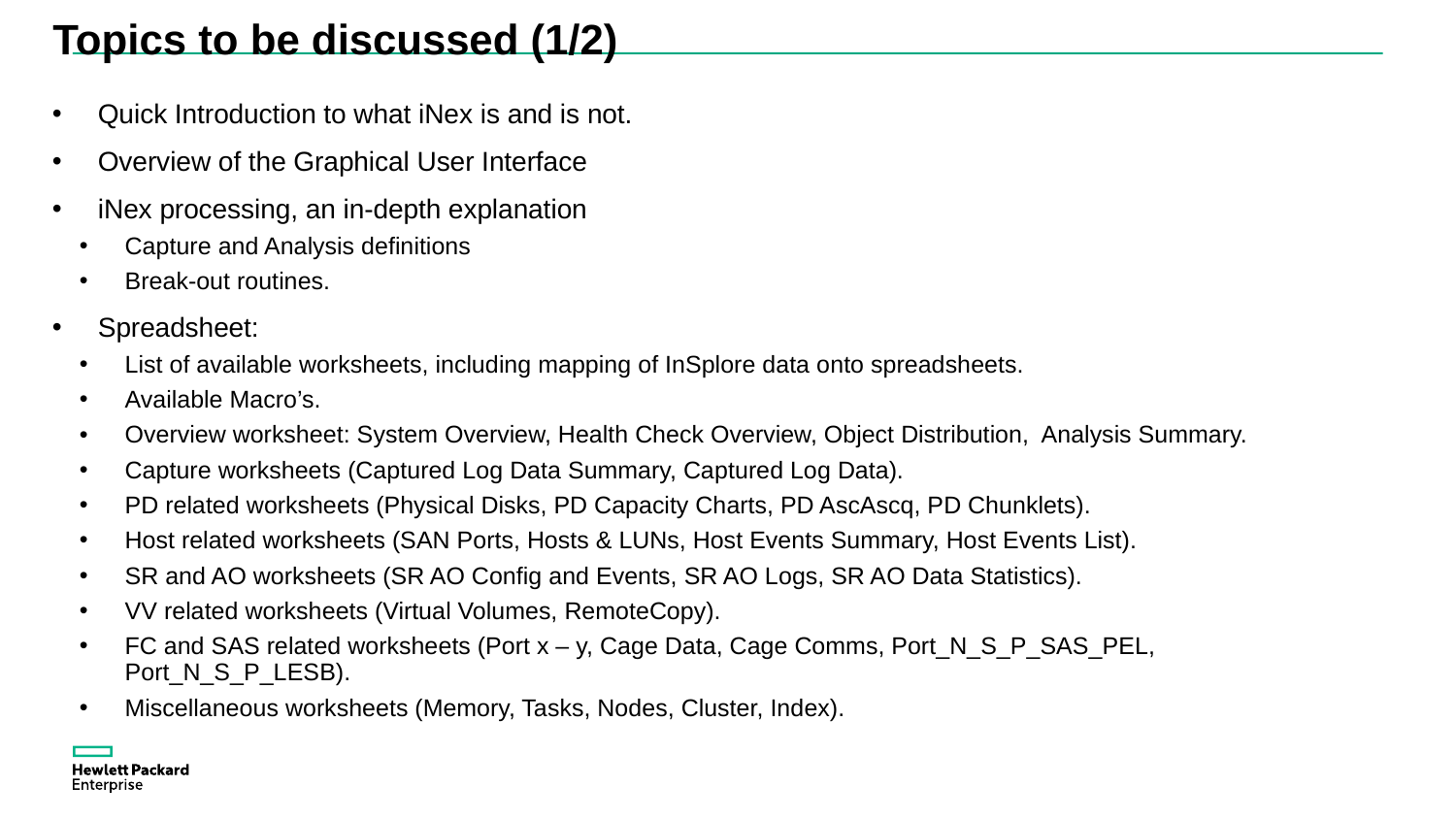

# Topics to be discussed (1/2)
Quick Introduction to what iNex is and is not.
Overview of the Graphical User Interface
iNex processing, an in-depth explanation
Capture and Analysis definitions
Break-out routines.
Spreadsheet:
List of available worksheets, including mapping of InSplore data onto spreadsheets.
Available Macro’s.
Overview worksheet: System Overview, Health Check Overview, Object Distribution,  Analysis Summary.
Capture worksheets (Captured Log Data Summary, Captured Log Data).
PD related worksheets (Physical Disks, PD Capacity Charts, PD AscAscq, PD Chunklets).
Host related worksheets (SAN Ports, Hosts & LUNs, Host Events Summary, Host Events List).
SR and AO worksheets (SR AO Config and Events, SR AO Logs, SR AO Data Statistics).
VV related worksheets (Virtual Volumes, RemoteCopy).
FC and SAS related worksheets (Port x – y, Cage Data, Cage Comms, Port_N_S_P_SAS_PEL, Port_N_S_P_LESB).
Miscellaneous worksheets (Memory, Tasks, Nodes, Cluster, Index).